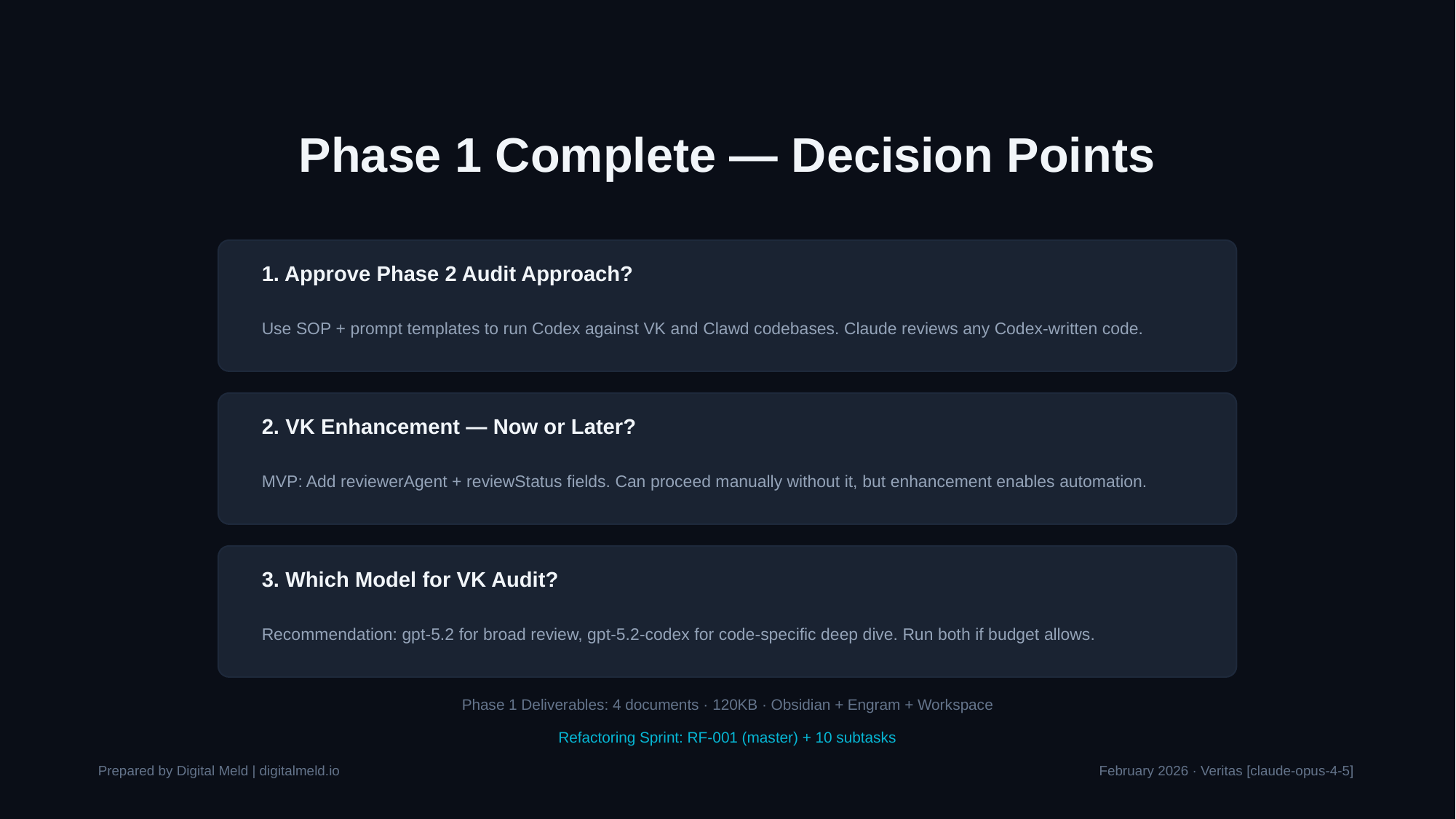

Phase 1 Complete — Decision Points

1. Approve Phase 2 Audit Approach?
Use SOP + prompt templates to run Codex against VK and Clawd codebases. Claude reviews any Codex-written code.

2. VK Enhancement — Now or Later?
MVP: Add reviewerAgent + reviewStatus fields. Can proceed manually without it, but enhancement enables automation.

3. Which Model for VK Audit?
Recommendation: gpt-5.2 for broad review, gpt-5.2-codex for code-specific deep dive. Run both if budget allows.
Phase 1 Deliverables: 4 documents · 120KB · Obsidian + Engram + Workspace
Refactoring Sprint: RF-001 (master) + 10 subtasks
Prepared by Digital Meld | digitalmeld.io
February 2026 · Veritas [claude-opus-4-5]